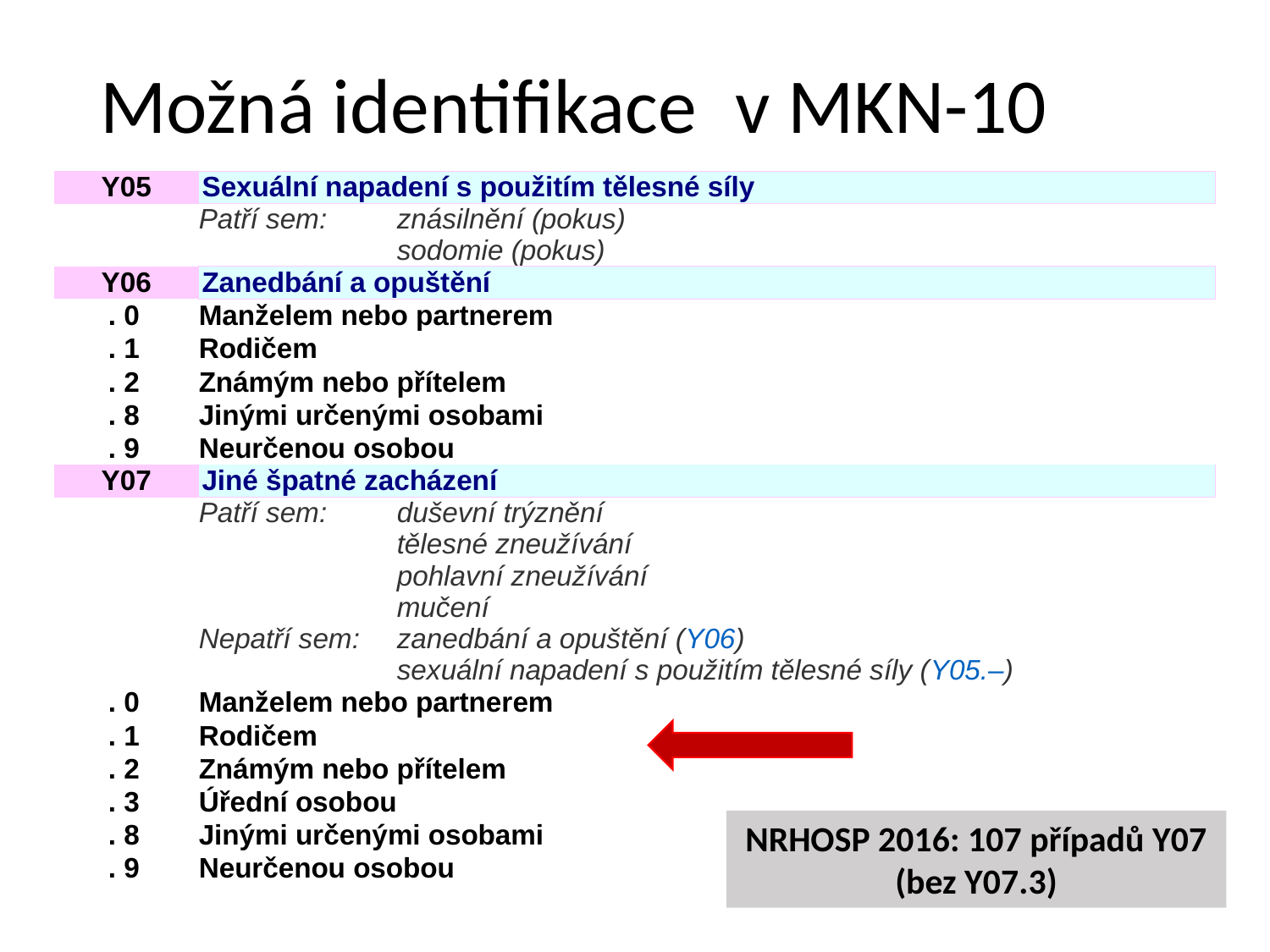

# Možná identifikace	v MKN-10
| Y05 |  | Sexuální napadení s použitím tělesné síly |  |
| --- | --- | --- | --- |
|  |  | Patří sem: | znásilnění (pokus) |
|  |  |  | sodomie (pokus) |
| Y06 |  | Zanedbání a opuštění |  |
|  | . 0 | Manželem nebo partnerem |  |
|  | . 1 | Rodičem |  |
|  | . 2 | Známým nebo přítelem |  |
|  | . 8 | Jinými určenými osobami |  |
|  | . 9 | Neurčenou osobou |  |
| Y07 |  | Jiné špatné zacházení |  |
|  |  | Patří sem: | duševní trýznění |
|  |  |  | tělesné zneužívání |
|  |  |  | pohlavní zneužívání |
|  |  |  | mučení |
|  |  | Nepatří sem: | zanedbání a opuštění (Y06) |
|  |  |  | sexuální napadení s použitím tělesné síly (Y05.–) |
|  | . 0 | Manželem nebo partnerem |  |
|  | . 1 | Rodičem |  |
|  | . 2 | Známým nebo přítelem |  |
|  | . 3 | Úřední osobou |  |
|  | . 8 | Jinými určenými osobami |  |
|  | . 9 | Neurčenou osobou |  |

NRHOSP 2016: 107 případů Y07 (bez Y07.3)